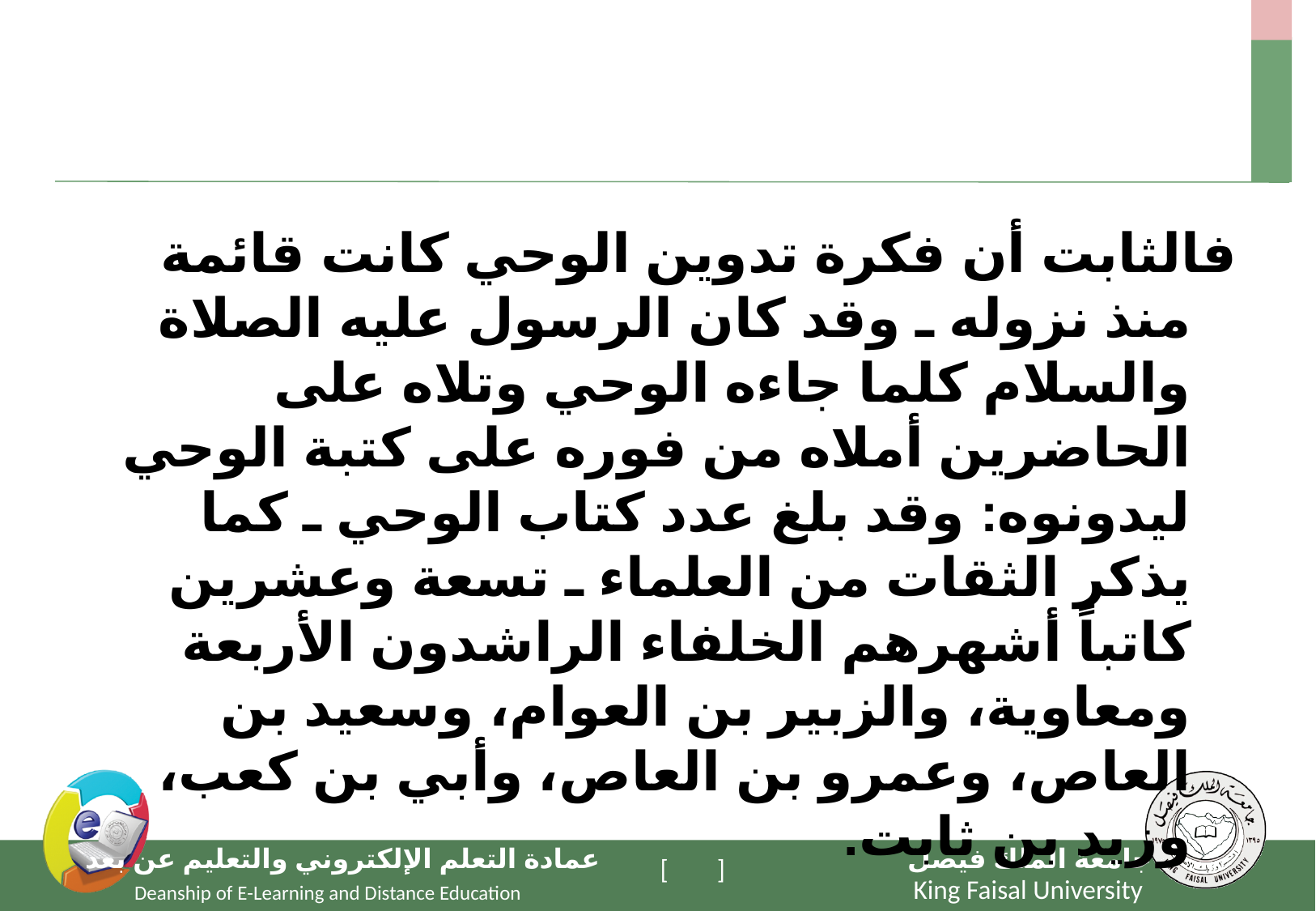

#
فالثابت أن فكرة تدوين الوحي كانت قائمة منذ نزوله ـ وقد كان الرسول عليه الصلاة والسلام كلما جاءه الوحي وتلاه على الحاضرين أملاه من فوره على كتبة الوحي ليدونوه: وقد بلغ عدد كتاب الوحي ـ كما يذكر الثقات من العلماء ـ تسعة وعشرين كاتباً أشهرهم الخلفاء الراشدون الأربعة ومعاوية، والزبير بن العوام، وسعيد بن العاص، وعمرو بن العاص، وأبي بن كعب، وزيد بن ثابت.